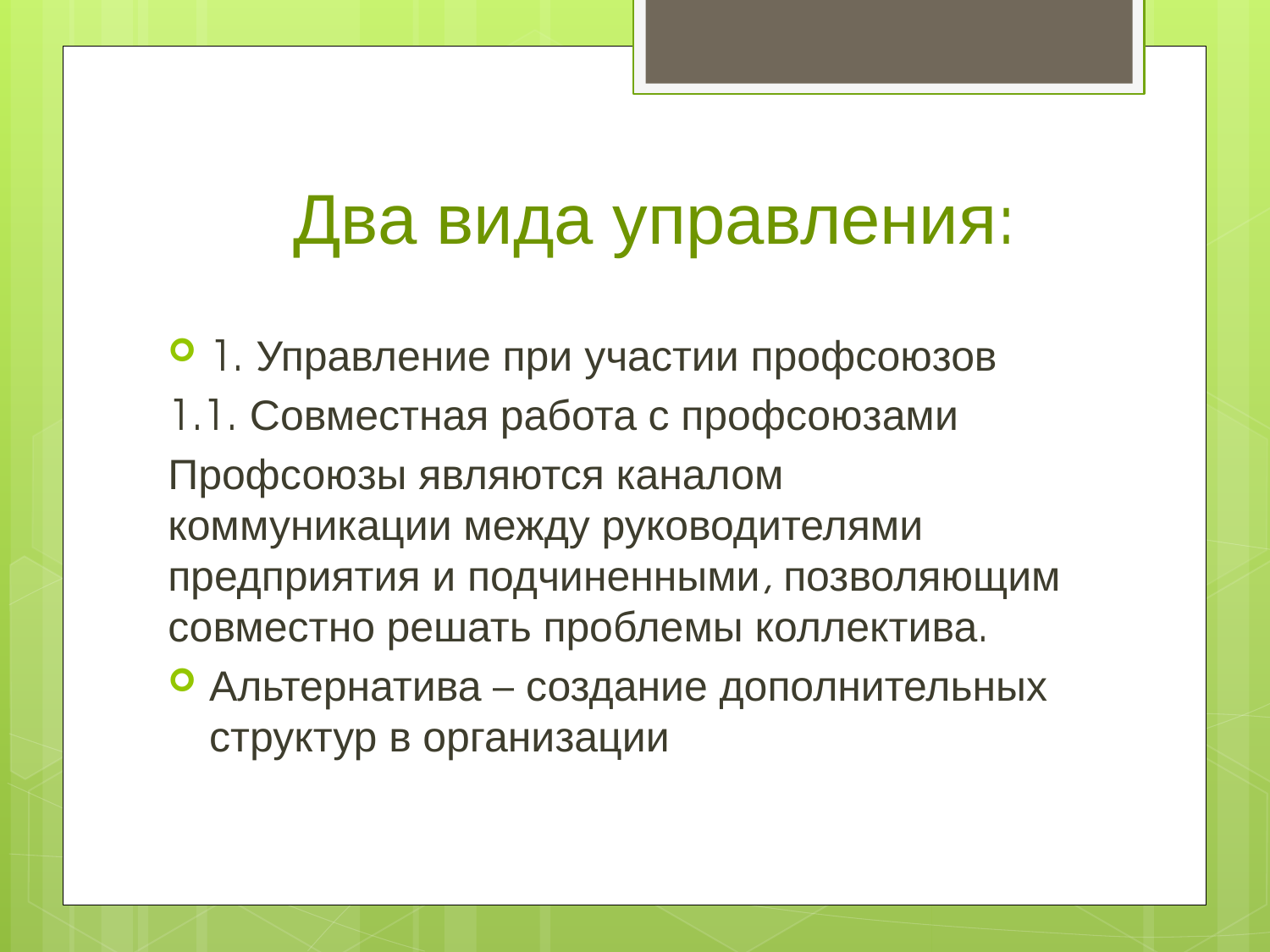

# Два вида управления:
1. Управление при участии профсоюзов
1.1. Совместная работа с профсоюзами
Профсоюзы являются каналом коммуникации между руководителями предприятия и подчиненными, позволяющим совместно решать проблемы коллектива.
Альтернатива – создание дополнительных структур в организации